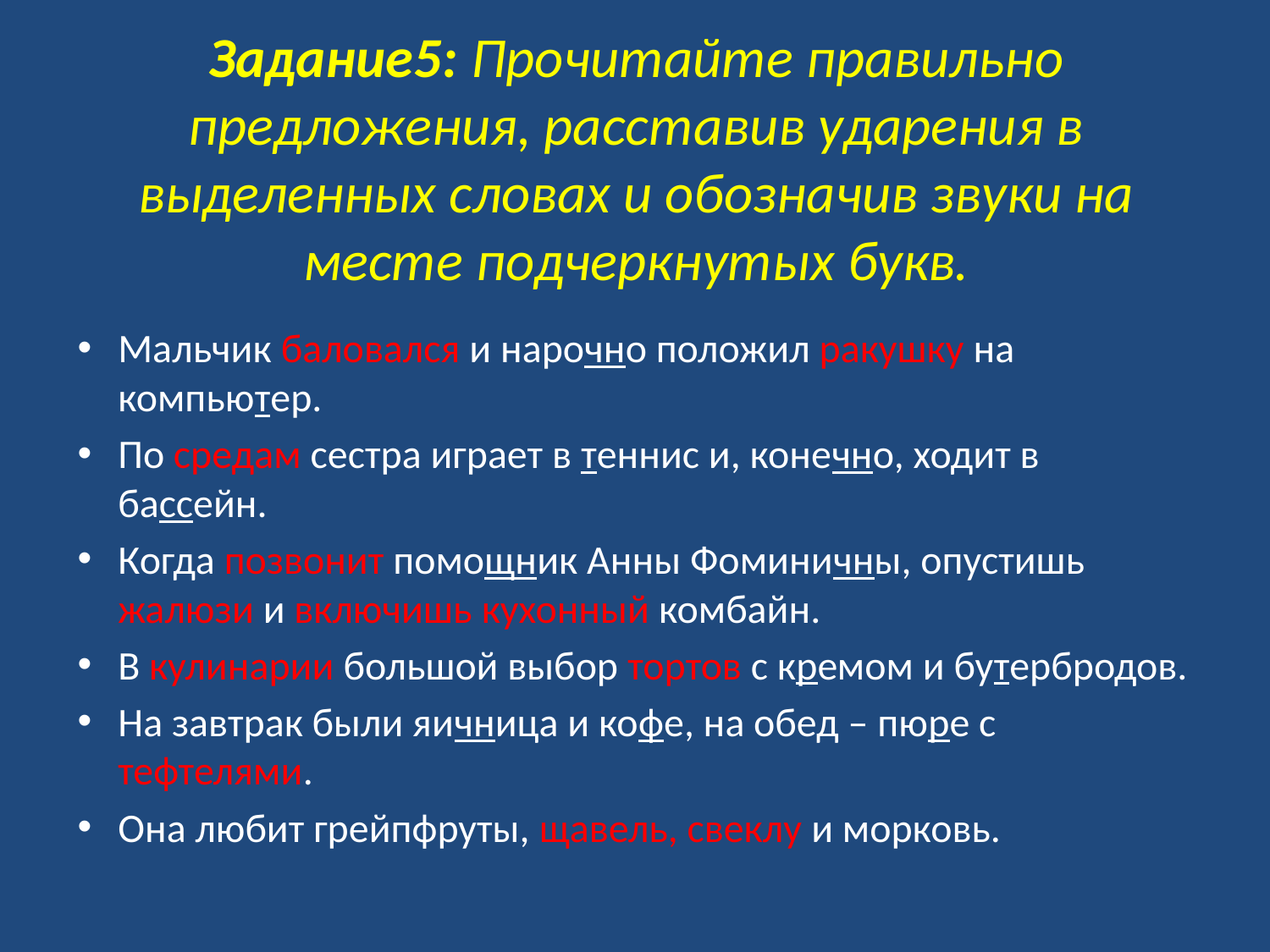

# Задание5: Прочитайте правильно предложения, расставив ударения в выделенных словах и обозначив звуки на месте подчеркнутых букв.
Мальчик баловался и нарочно положил ракушку на компьютер.
По средам сестра играет в теннис и, конечно, ходит в бассейн.
Когда позвонит помощник Анны Фоминичны, опустишь жалюзи и включишь кухонный комбайн.
В кулинарии большой выбор тортов с кремом и бутербродов.
На завтрак были яичница и кофе, на обед – пюре с тефтелями.
Она любит грейпфруты, щавель, свеклу и морковь.